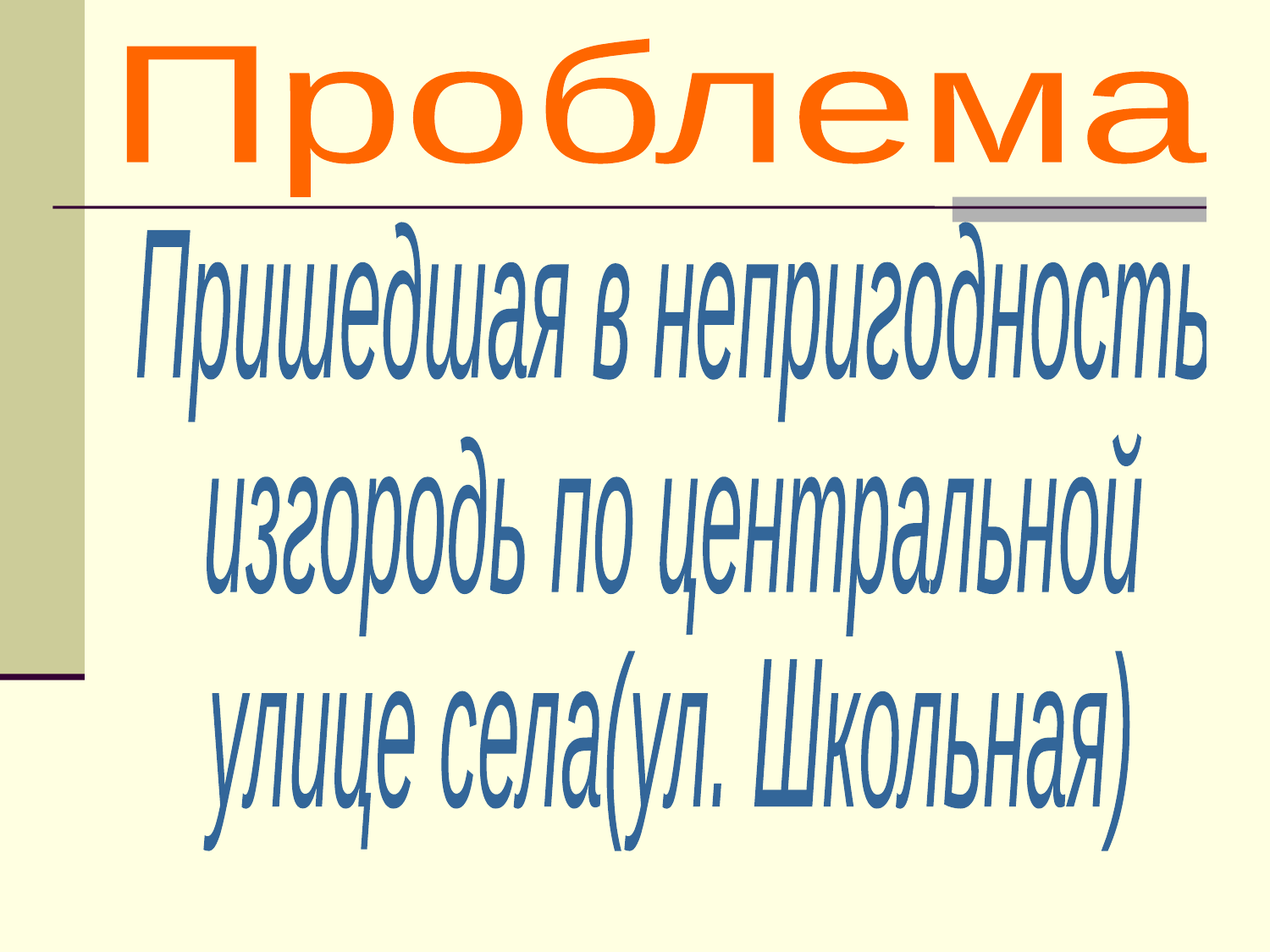

Проблема
Пришедшая в непригодность
изгородь по центральной
улице села(ул. Школьная)